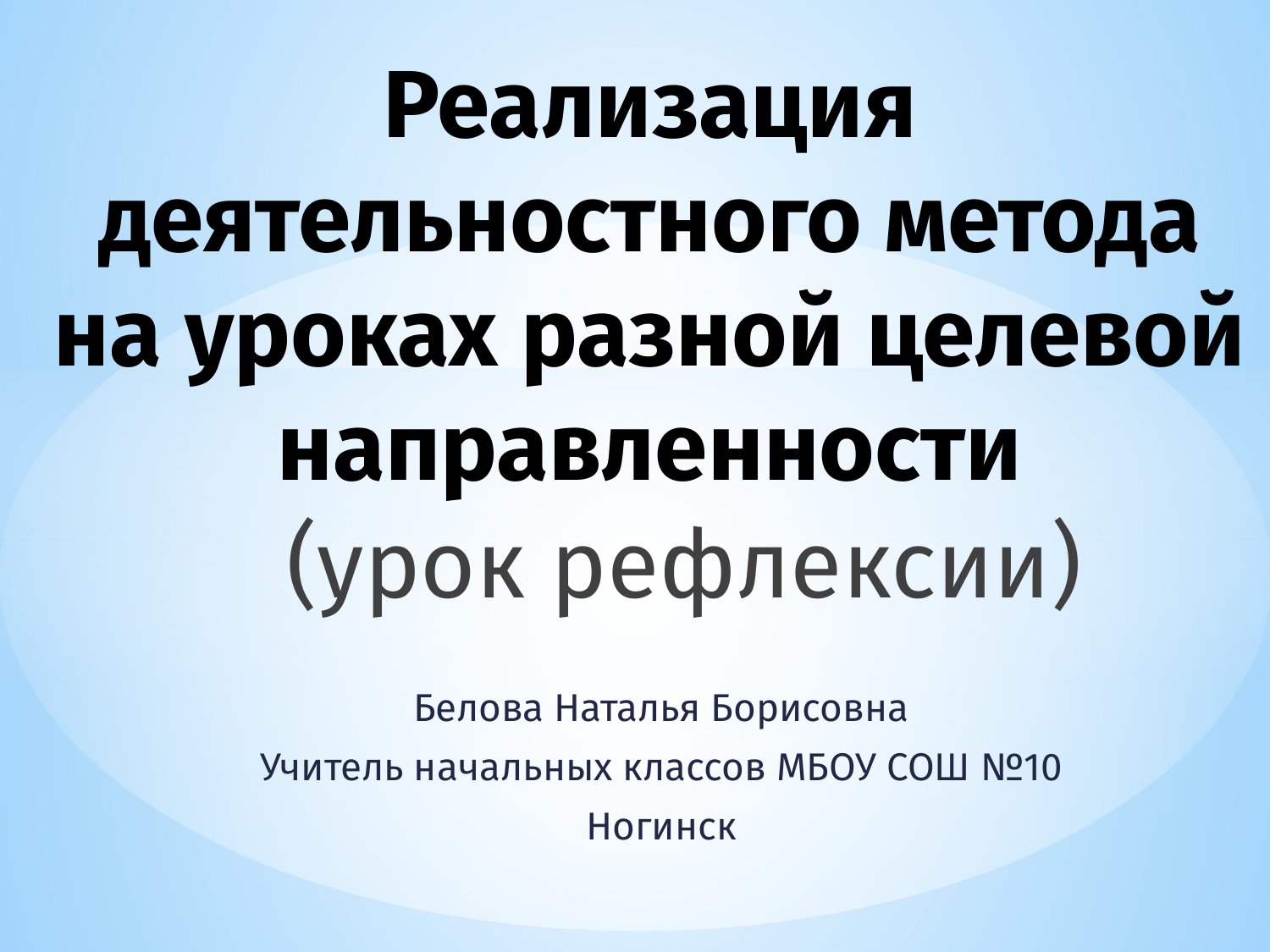

# Реализация деятельностного метода на уроках разной целевой направленности
(урок рефлексии)
Белова Наталья Борисовна
Учитель начальных классов МБОУ СОШ №10
Ногинск